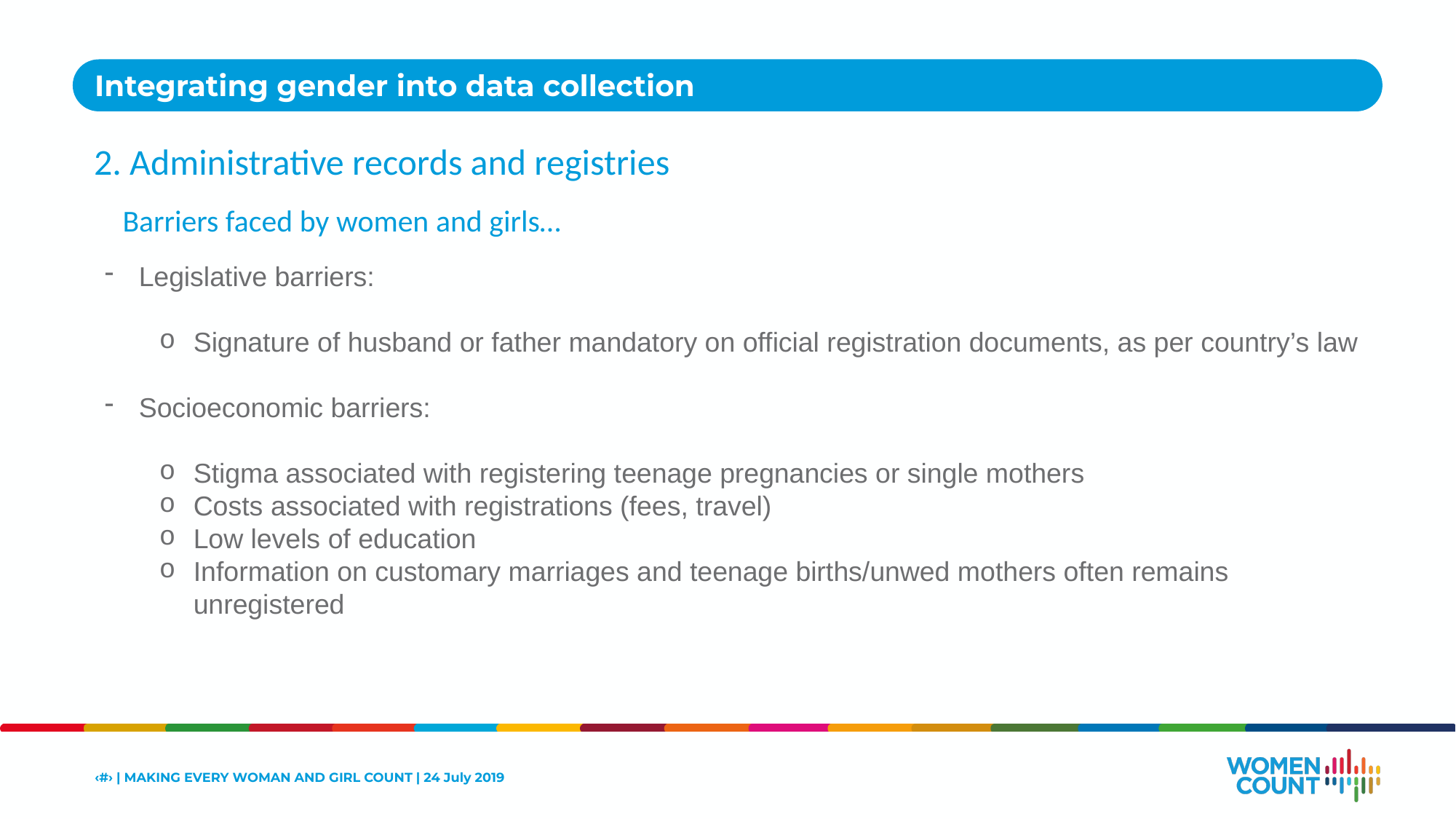

Integrating gender into data collection

2. Administrative records and registries
Barriers faced by women and girls…
Legislative barriers:

Signature of husband or father mandatory on official registration documents, as per country’s law

Socioeconomic barriers:

Stigma associated with registering teenage pregnancies or single mothers
Costs associated with registrations (fees, travel)
Low levels of education
Information on customary marriages and teenage births/unwed mothers often remains unregistered

‹#› | MAKING EVERY WOMAN AND GIRL COUNT | 24 July 2019